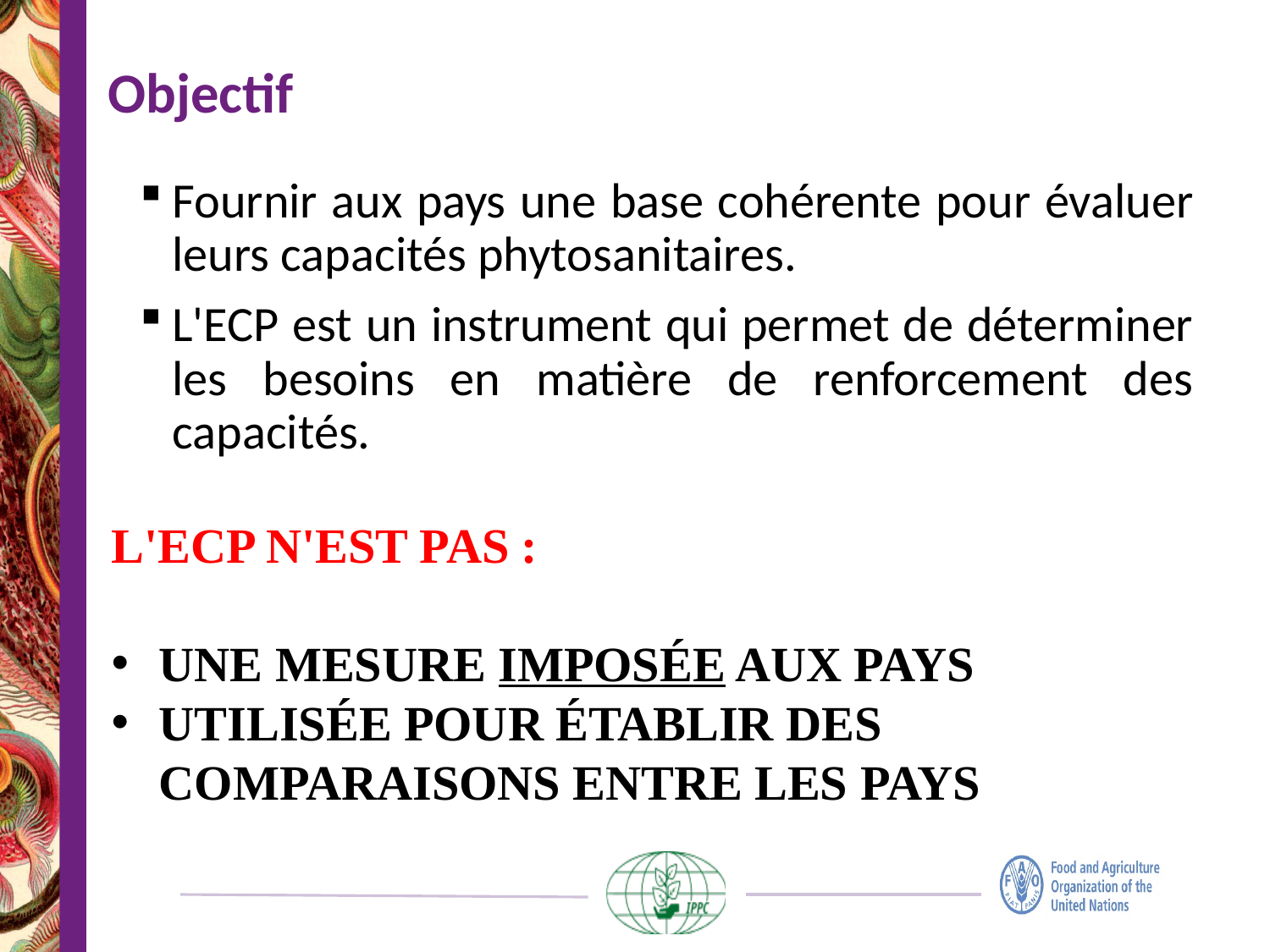

# Objectif
Fournir aux pays une base cohérente pour évaluer leurs capacités phytosanitaires.
L'ECP est un instrument qui permet de déterminer les besoins en matière de renforcement des capacités.
L'ECP N'EST PAS :

UNE MESURE IMPOSÉE AUX PAYS
UTILISÉE POUR ÉTABLIR DES COMPARAISONS ENTRE LES PAYS